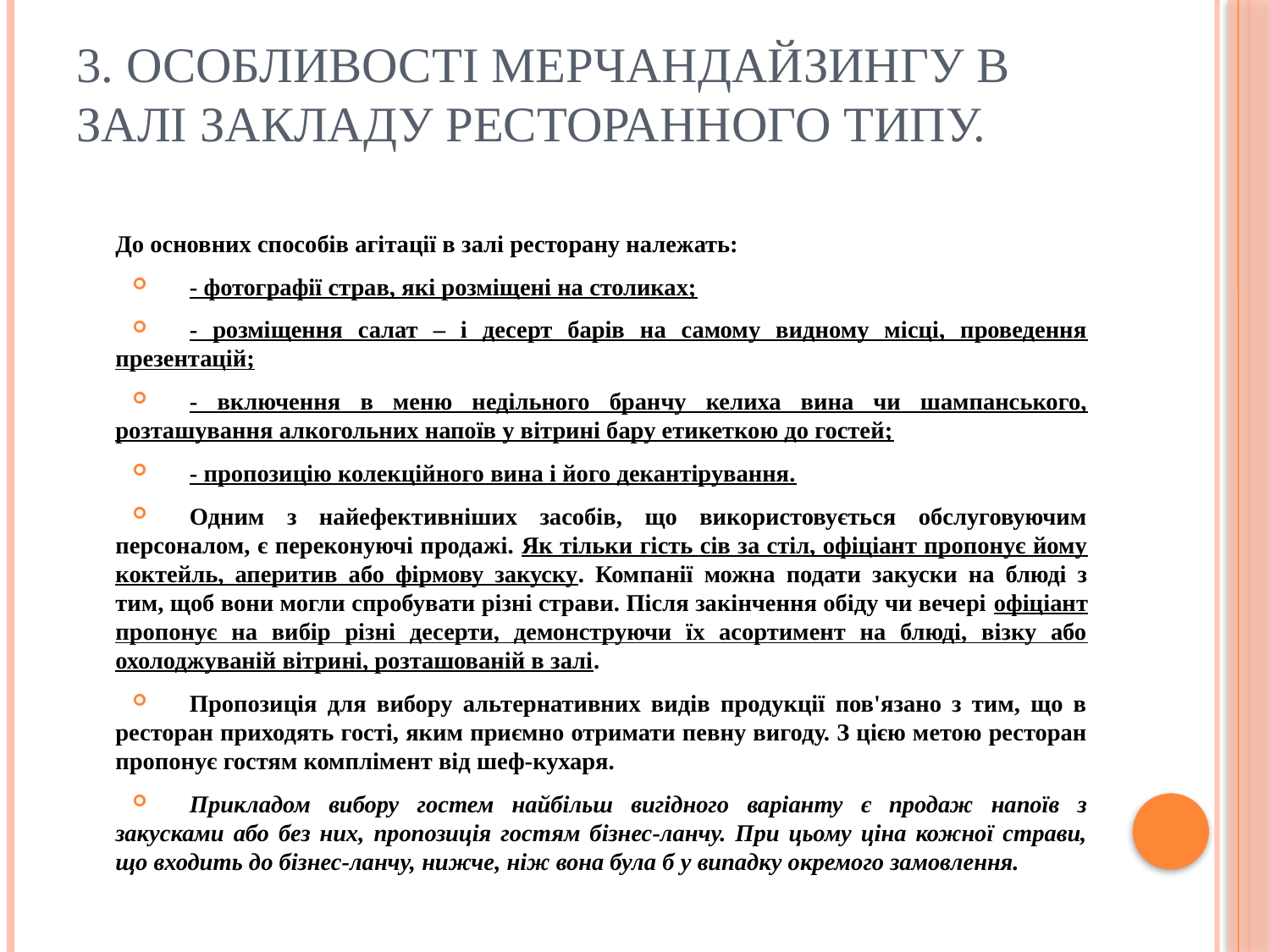

# 3. Особливості мерчандайзингу в залі закладу ресторанного типу.
До основних способів агітації в залі ресторану належать:
- фотографії страв, які розміщені на столиках;
- розміщення салат – і десерт барів на самому видному місці, проведення презентацій;
- включення в меню недільного бранчу келиха вина чи шампанського, розташування алкогольних напоїв у вітрині бару етикеткою до гостей;
- пропозицію колекційного вина і його декантірування.
Одним з найефективніших засобів, що використовується обслуговуючим персоналом, є переконуючі продажі. Як тільки гість сів за стіл, офіціант пропонує йому коктейль, аперитив або фірмову закуску. Компанії можна подати закуски на блюді з тим, щоб вони могли спробувати різні страви. Після закінчення обіду чи вечері офіціант пропонує на вибір різні десерти, демонструючи їх асортимент на блюді, візку або охолоджуваній вітрині, розташованій в залі.
Пропозиція для вибору альтернативних видів продукції пов'язано з тим, що в ресторан приходять гості, яким приємно отримати певну вигоду. З цією метою ресторан пропонує гостям комплімент від шеф-кухаря.
Прикладом вибору гостем найбільш вигідного варіанту є продаж напоїв з закусками або без них, пропозиція гостям бізнес-ланчу. При цьому ціна кожної страви, що входить до бізнес-ланчу, нижче, ніж вона була б у випадку окремого замовлення.